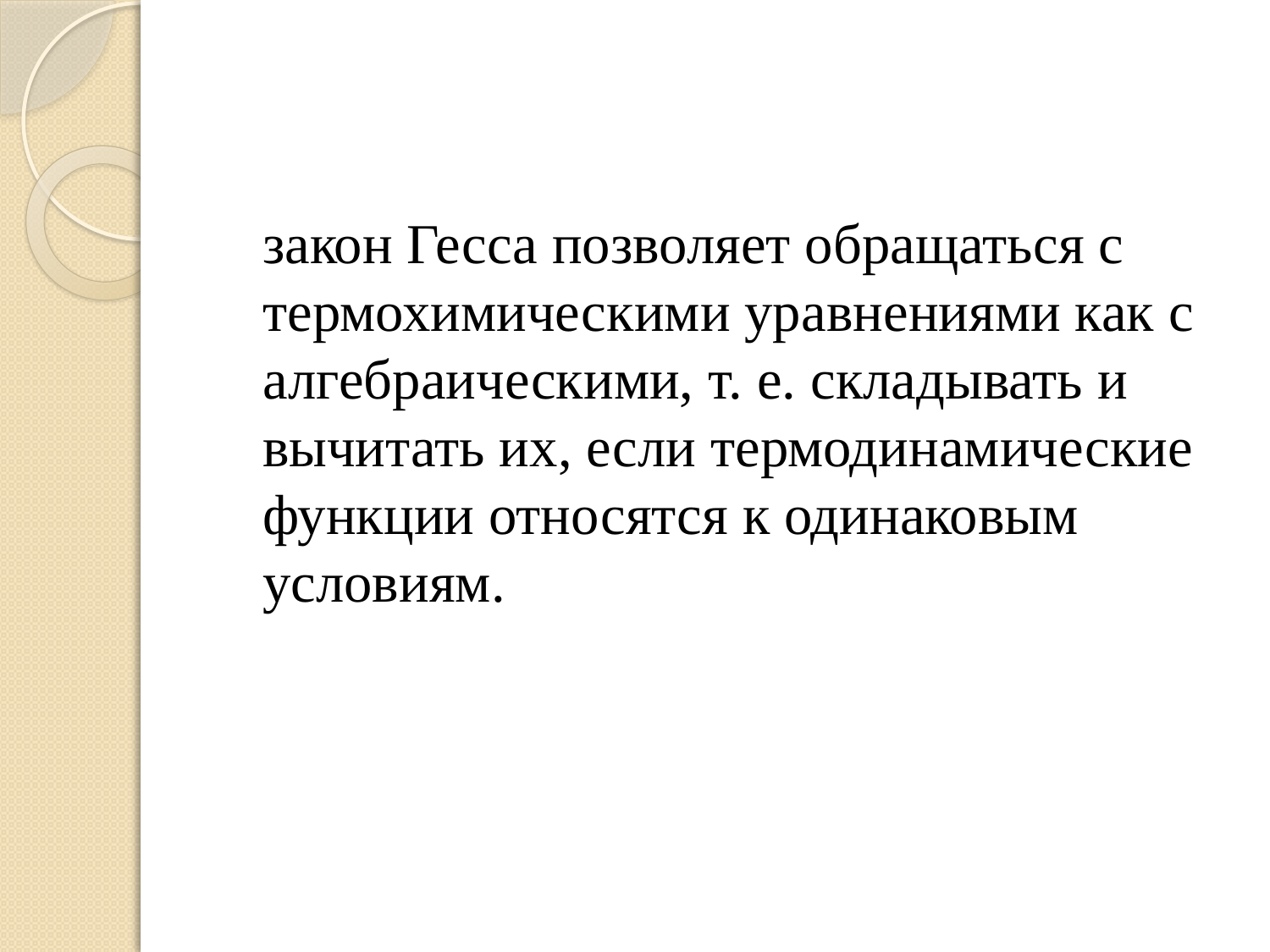

#
	закон Гесса позволяет обращаться с термохимическими уравнениями как с алгебраическими, т. е. складывать и вычитать их, если термодинамические функции относятся к одинаковым условиям.